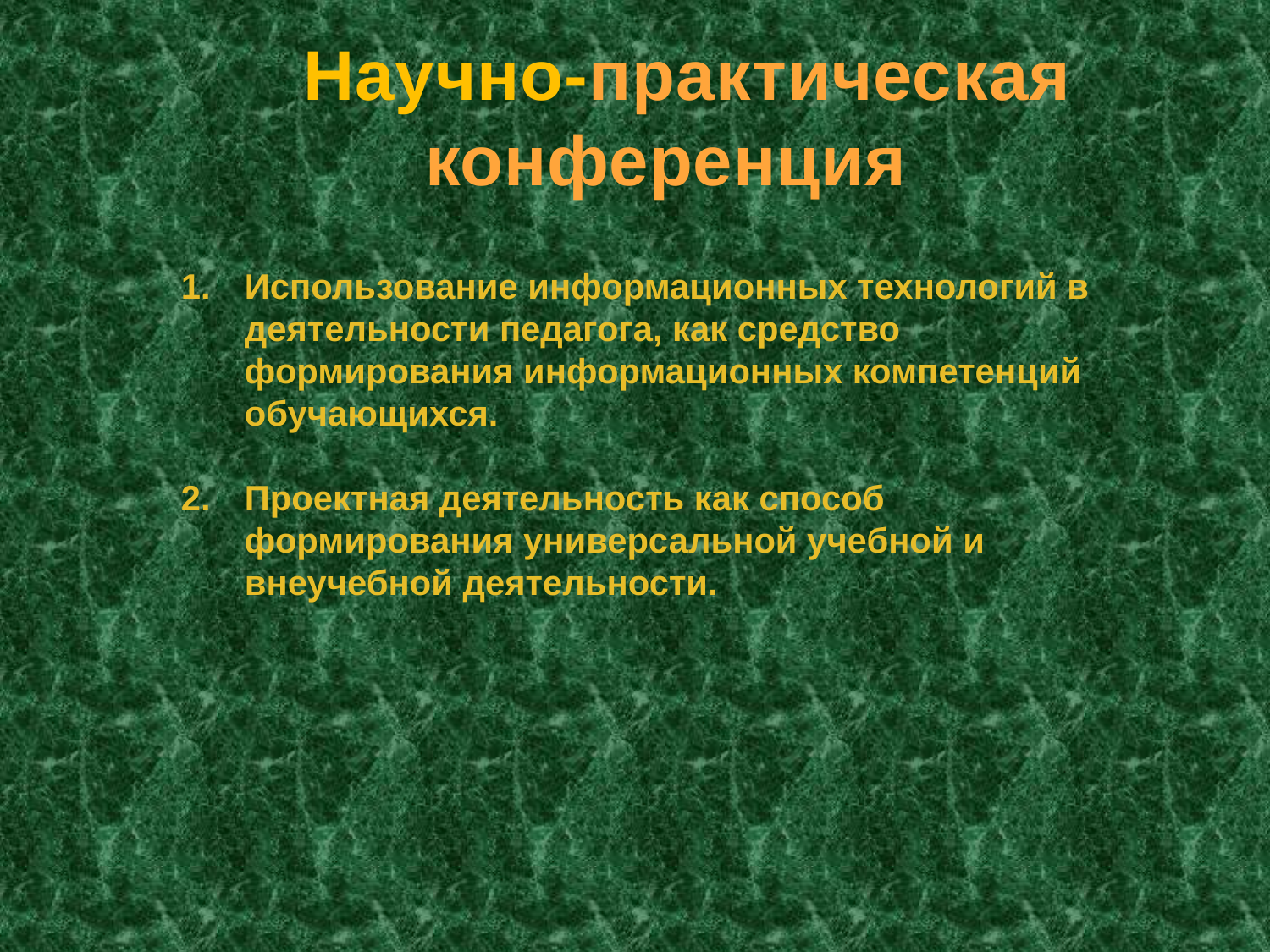

Научно-практическая конференция
Использование информационных технологий в деятельности педагога, как средство формирования информационных компетенций обучающихся.
Проектная деятельность как способ формирования универсальной учебной и внеучебной деятельности.